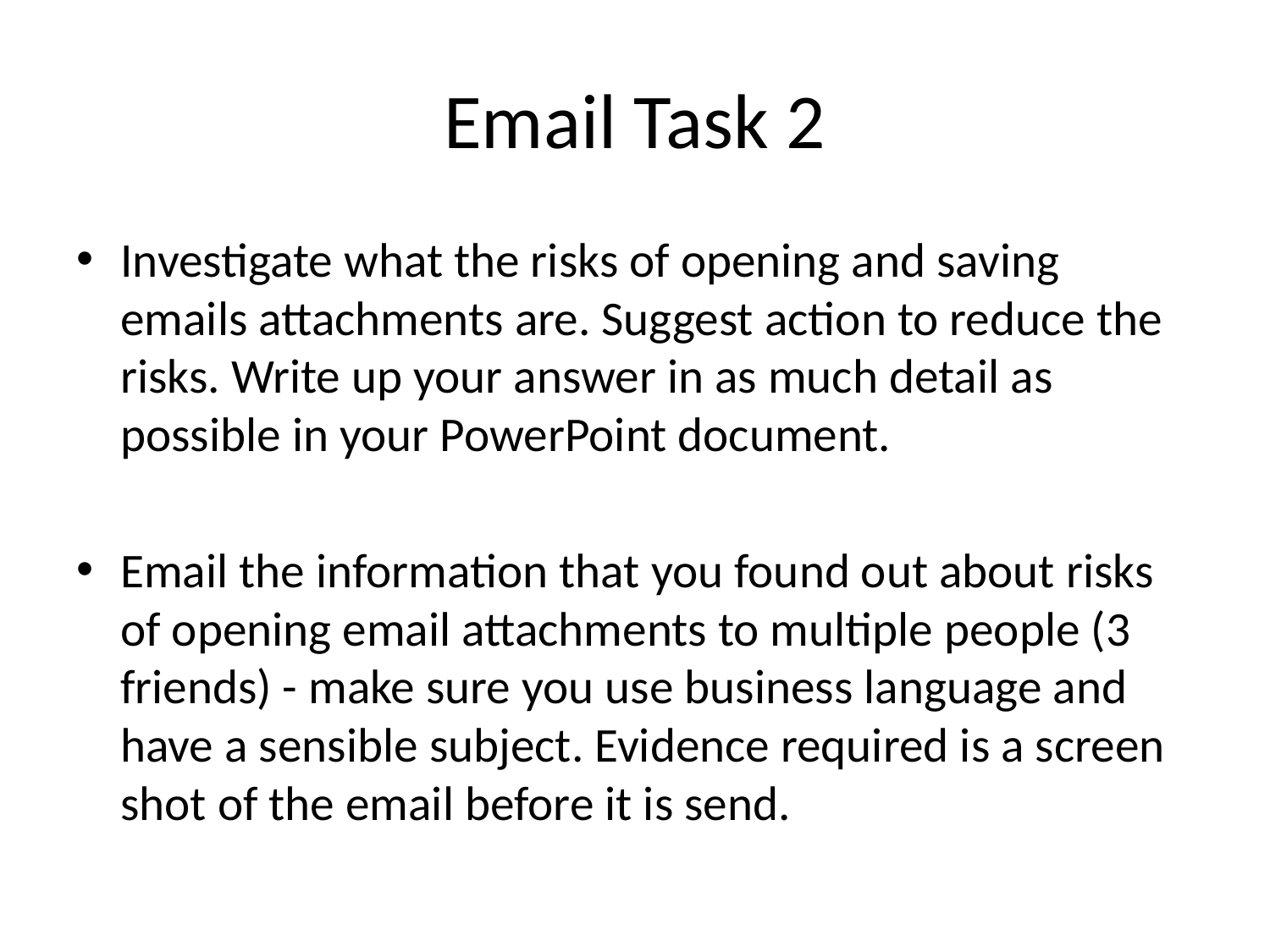

# Email Task 2
Investigate what the risks of opening and saving emails attachments are. Suggest action to reduce the risks. Write up your answer in as much detail as possible in your PowerPoint document.

Email the information that you found out about risks of opening email attachments to multiple people (3 friends) - make sure you use business language and have a sensible subject. Evidence required is a screen shot of the email before it is send.